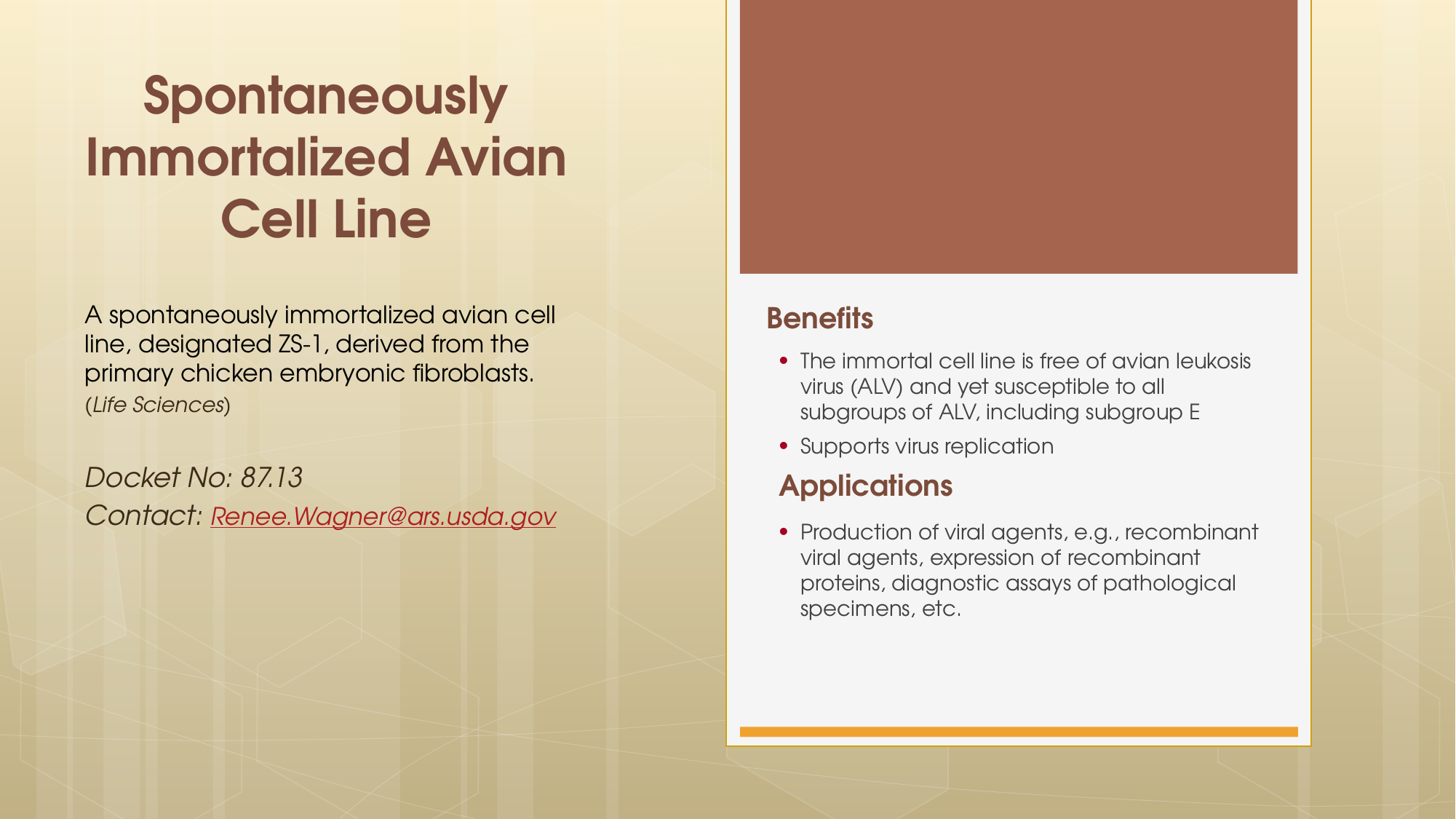

# Spontaneously Immortalized Avian Cell Line
A spontaneously immortalized avian cell line, designated ZS-1, derived from the primary chicken embryonic fibroblasts.
(Life Sciences)

Docket No: 87.13
Contact: Renee.Wagner@ars.usda.gov

Benefits

The immortal cell line is free of avian leukosis virus (ALV) and yet susceptible to all subgroups of ALV, including subgroup E
Supports virus replication
Applications

Production of viral agents, e.g., recombinant viral agents, expression of recombinant proteins, diagnostic assays of pathological specimens, etc.